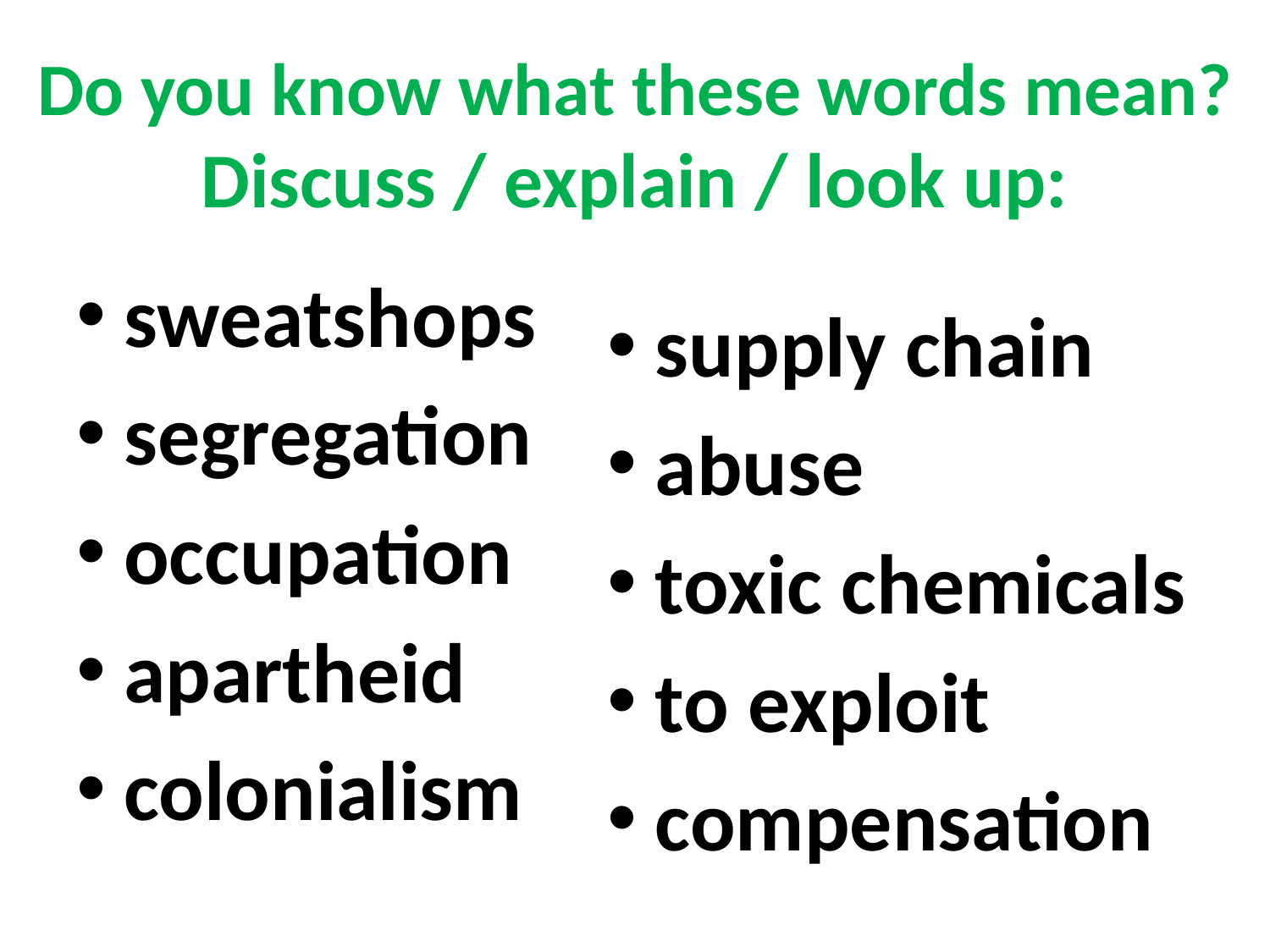

# Do you know what these words mean? Discuss / explain / look up:
sweatshops
segregation
occupation
apartheid
colonialism
supply chain
abuse
toxic chemicals
to exploit
compensation